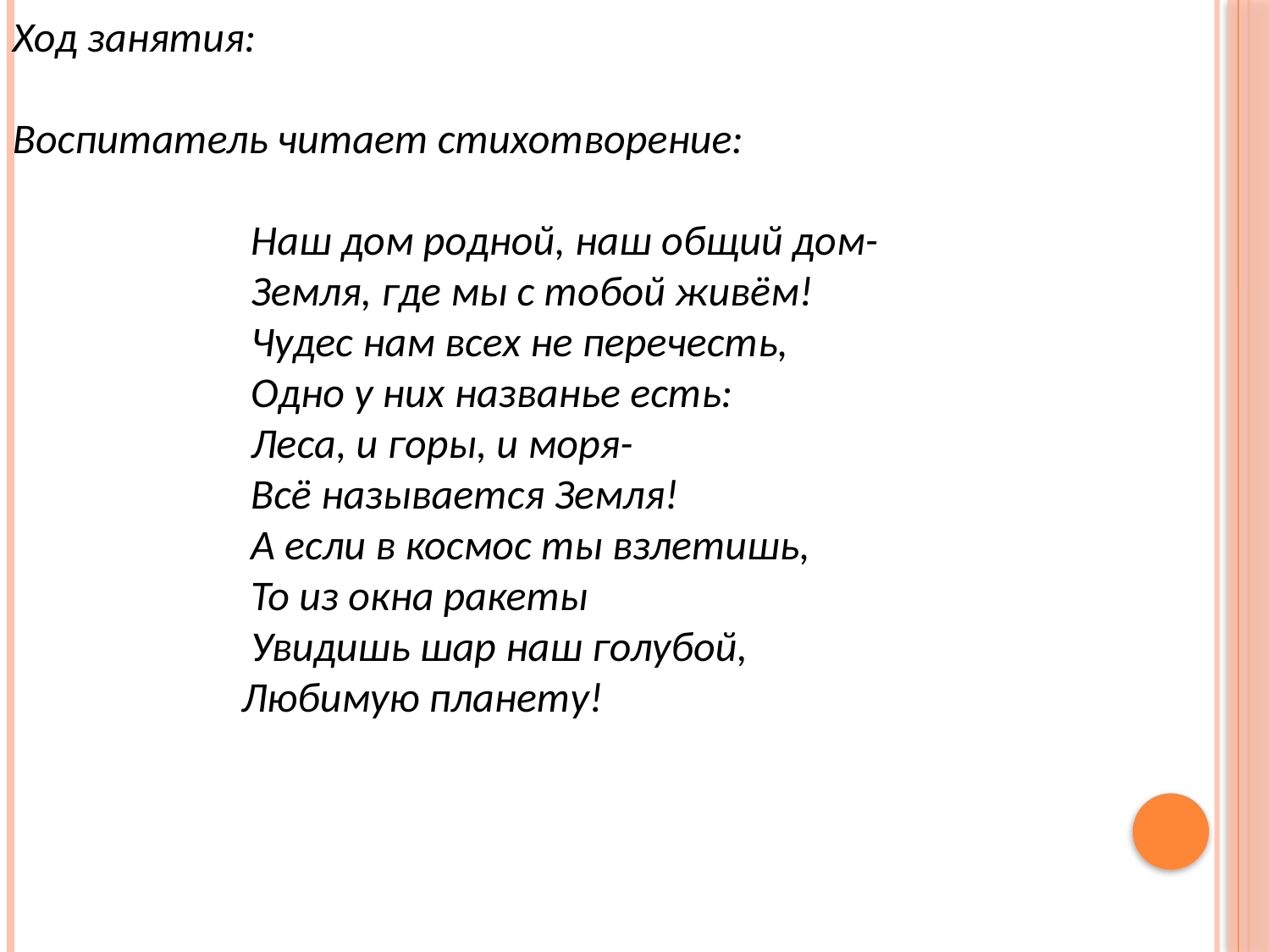

Ход занятия:

Воспитатель читает стихотворение:

                         Наш дом родной, наш общий дом-
                         Земля, где мы с тобой живём!
                         Чудес нам всех не перечесть,
                         Одно у них названье есть:
                         Леса, и горы, и моря-
                         Всё называется Земля!
                         А если в космос ты взлетишь,
                         То из окна ракеты
                         Увидишь шар наш голубой,
                        Любимую планету!